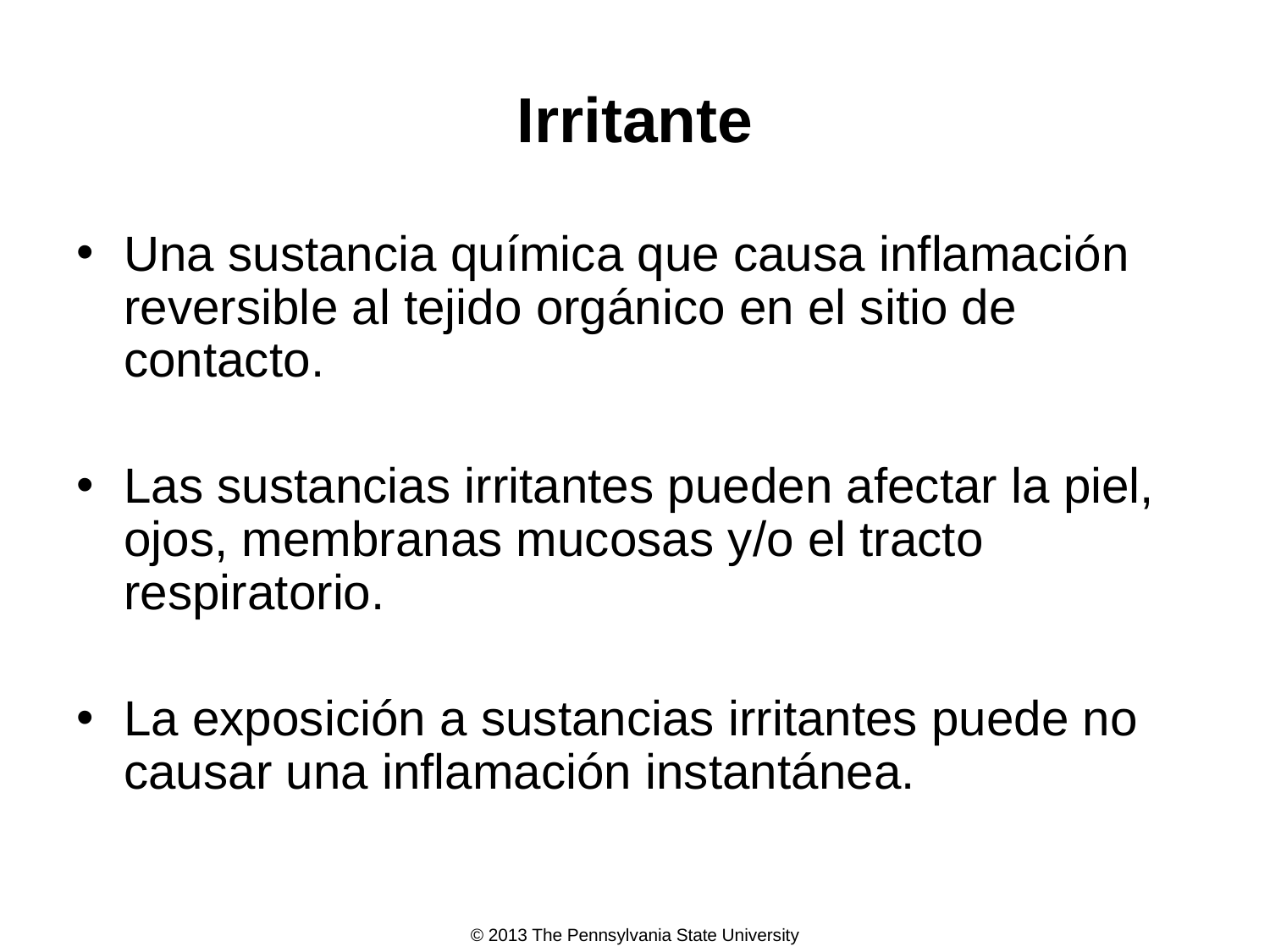

# Irritante
Una sustancia química que causa inflamación reversible al tejido orgánico en el sitio de contacto.

Las sustancias irritantes pueden afectar la piel, ojos, membranas mucosas y/o el tracto respiratorio.

La exposición a sustancias irritantes puede no causar una inflamación instantánea.